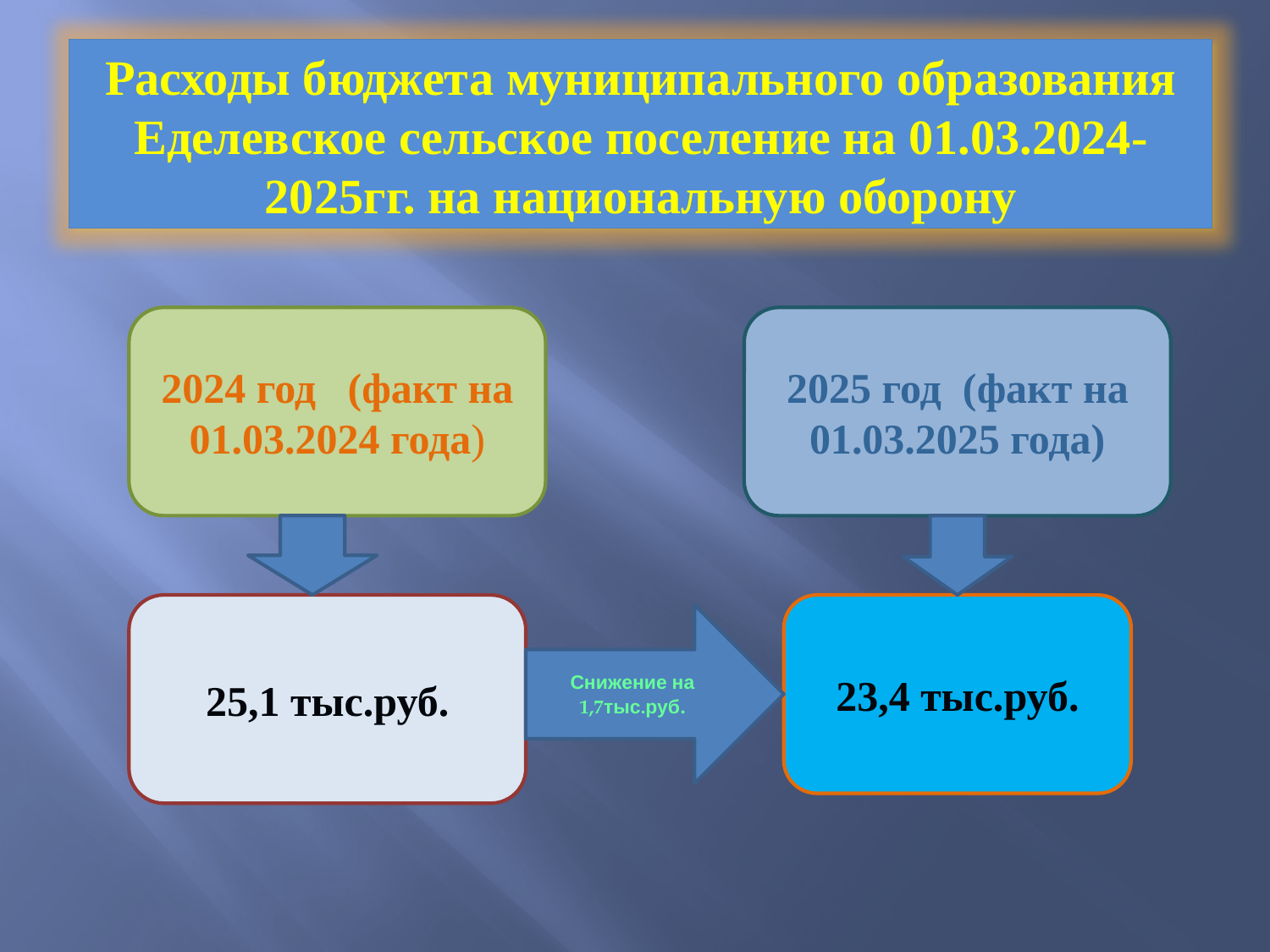

Расходы бюджета муниципального образования Еделевское сельское поселение на 01.03.2024-2025гг. на национальную оборону
2024 год   (факт на 01.03.2024 года)
2025 год  (факт на 01.03.2025 года)

25,1 тыс.руб.
23,4 тыс.руб.
Снижение на 1,7тыс.руб.